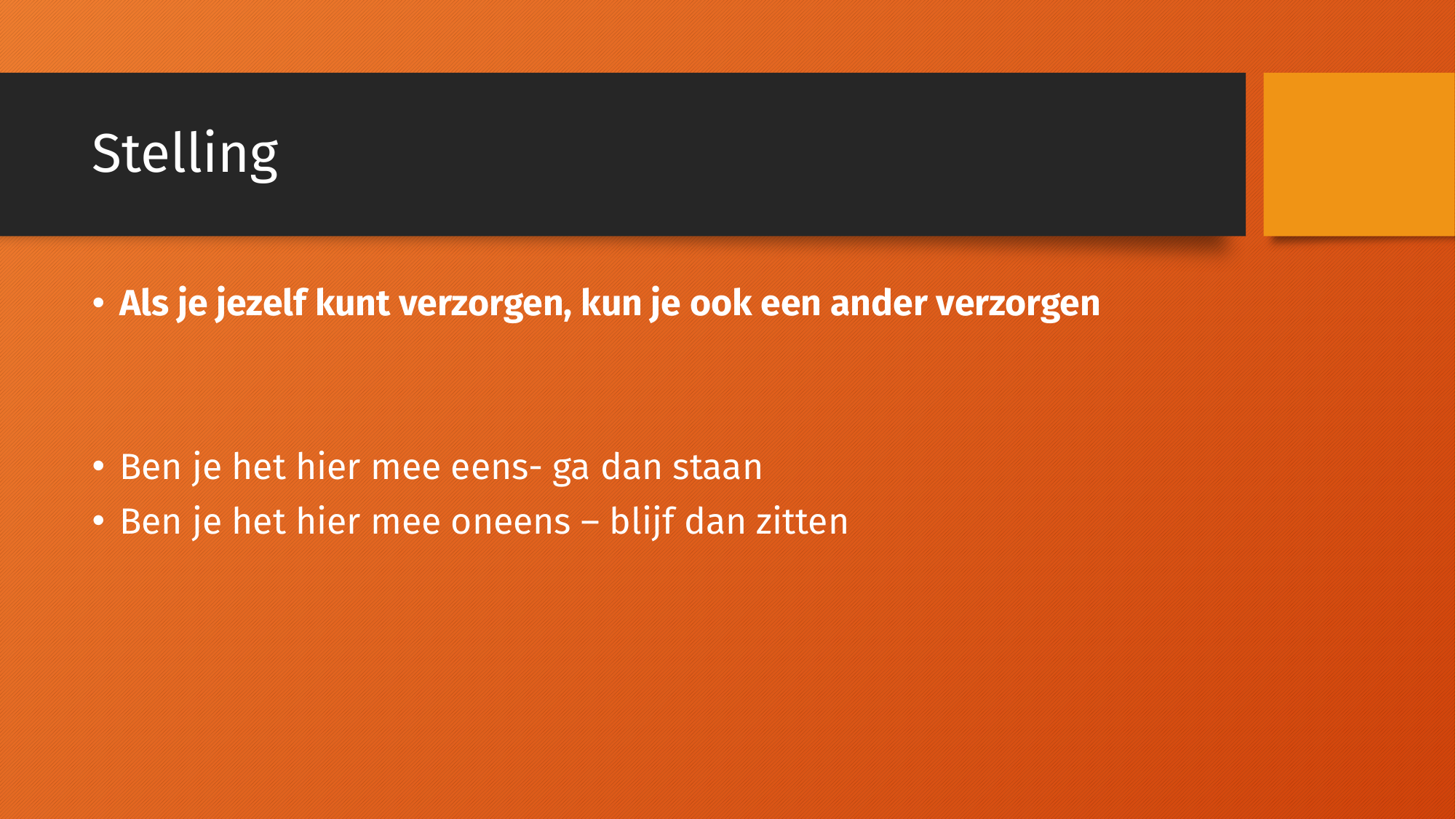

# Stelling
Als je jezelf kunt verzorgen, kun je ook een ander verzorgen

Ben je het hier mee eens- ga dan staan
Ben je het hier mee oneens – blijf dan zitten